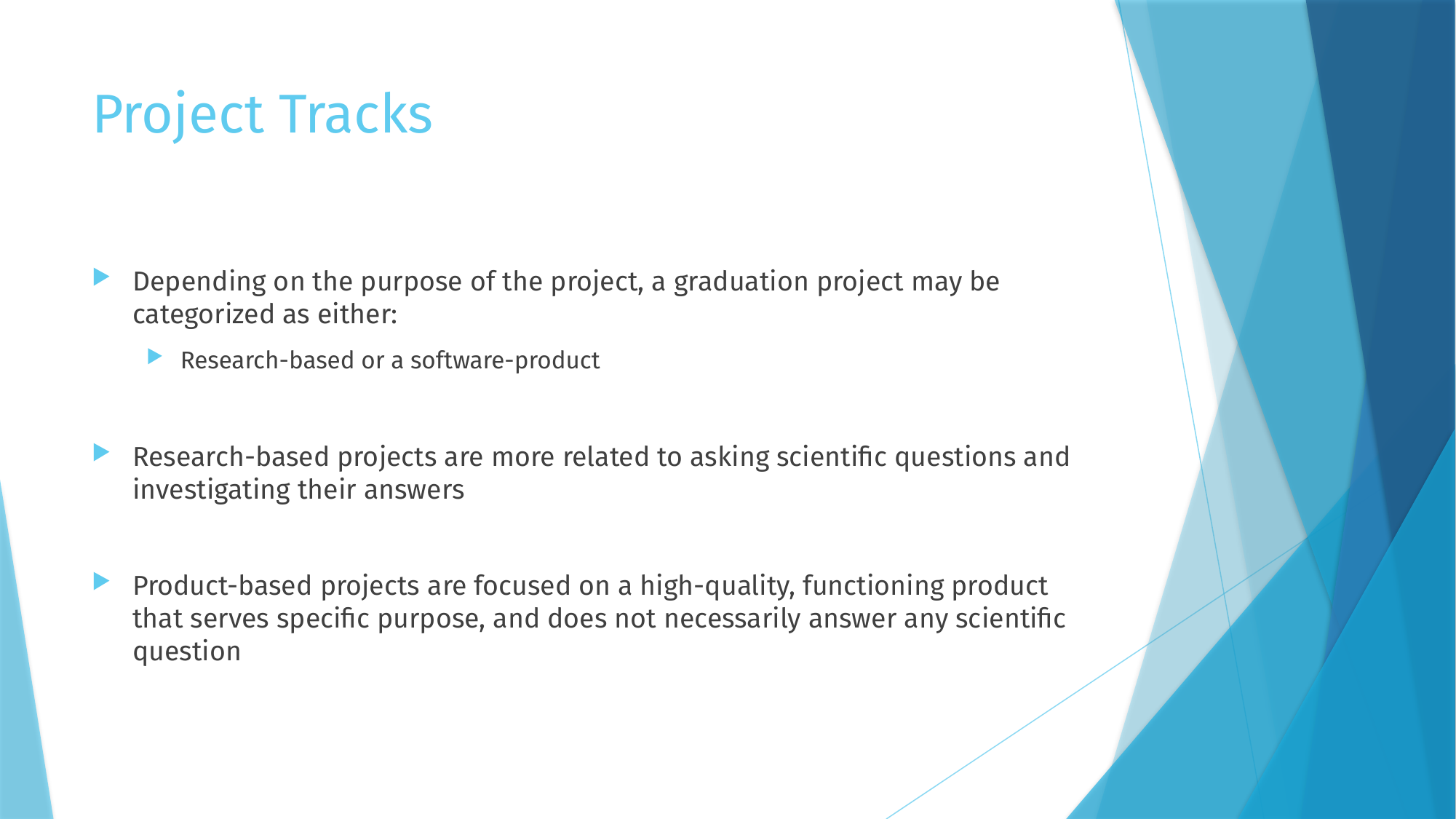

# Project Tracks
Depending on the purpose of the project, a graduation project may be categorized as either:
Research-based or a software-product

Research-based projects are more related to asking scientific questions and investigating their answers

Product-based projects are focused on a high-quality, functioning product that serves specific purpose, and does not necessarily answer any scientific question